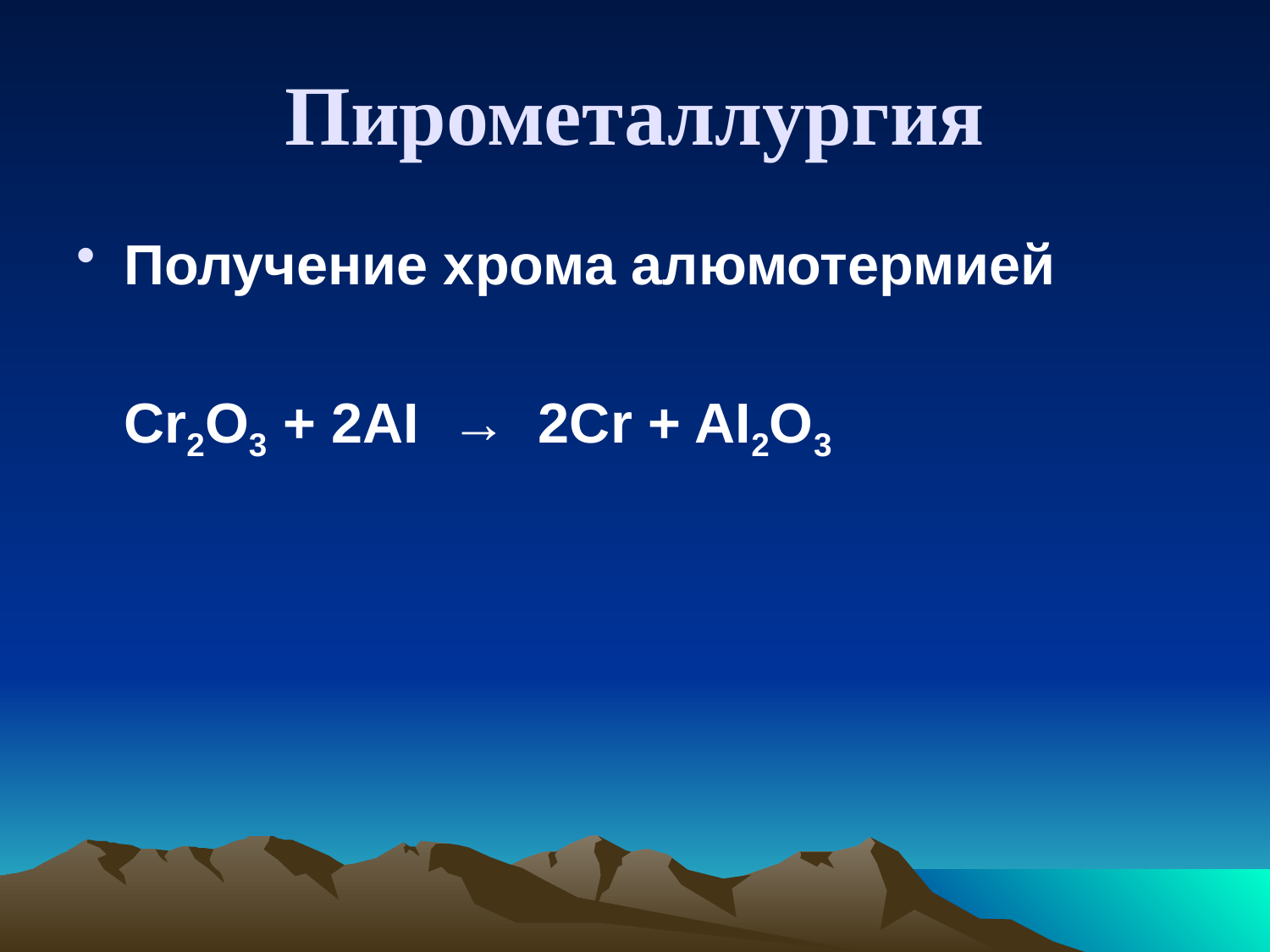

# Пирометаллургия
Получение хрома алюмотермией

 	Cr2O3 + 2AI  →  2Cr + AI2O3